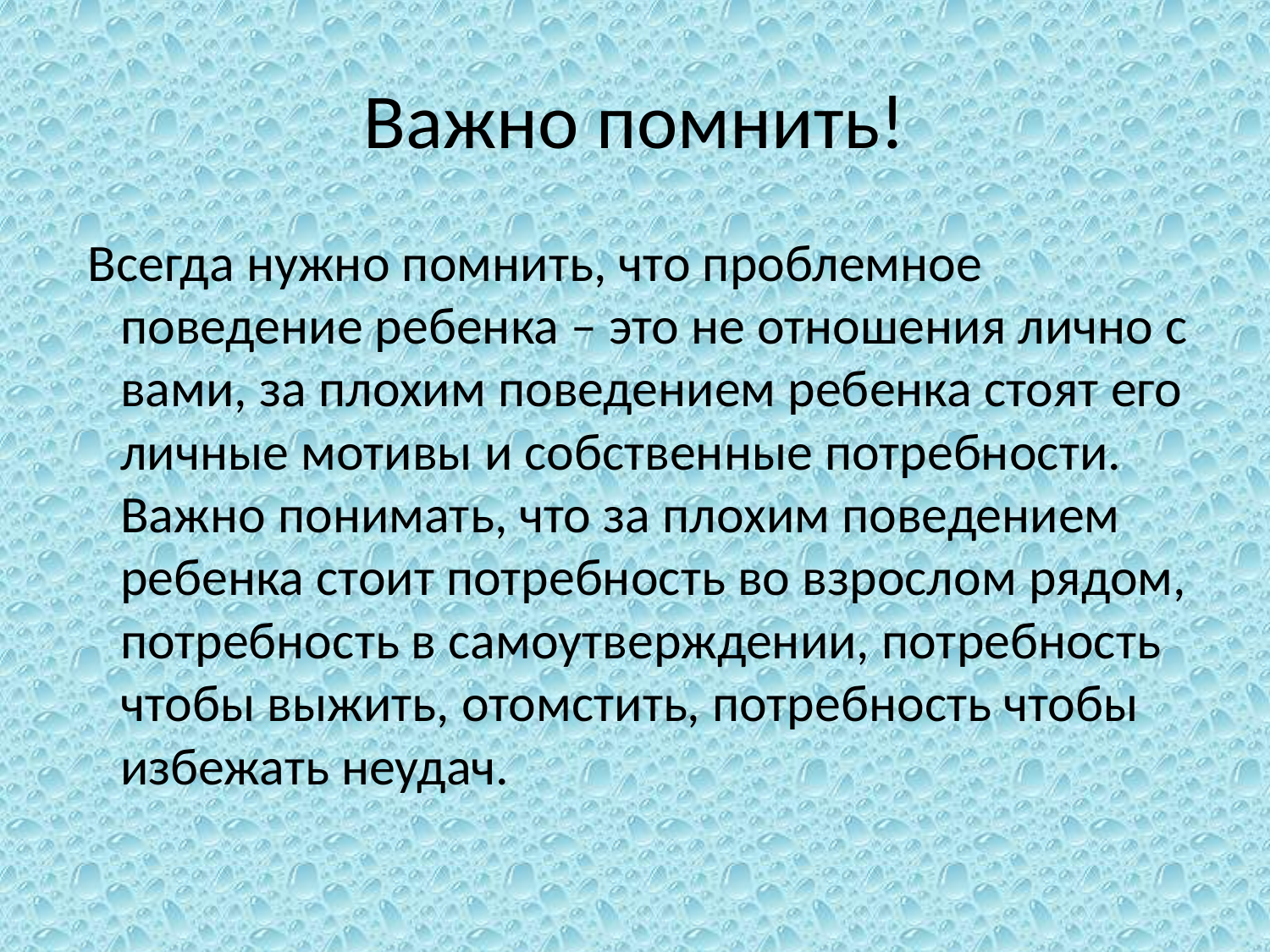

# Важно помнить!
 Всегда нужно помнить, что проблемное поведение ребенка – это не отношения лично с вами, за плохим поведением ребенка стоят его личные мотивы и собственные потребности. Важно понимать, что за плохим поведением ребенка стоит потребность во взрослом рядом, потребность в самоутверждении, потребность чтобы выжить, отомстить, потребность чтобы избежать неудач.